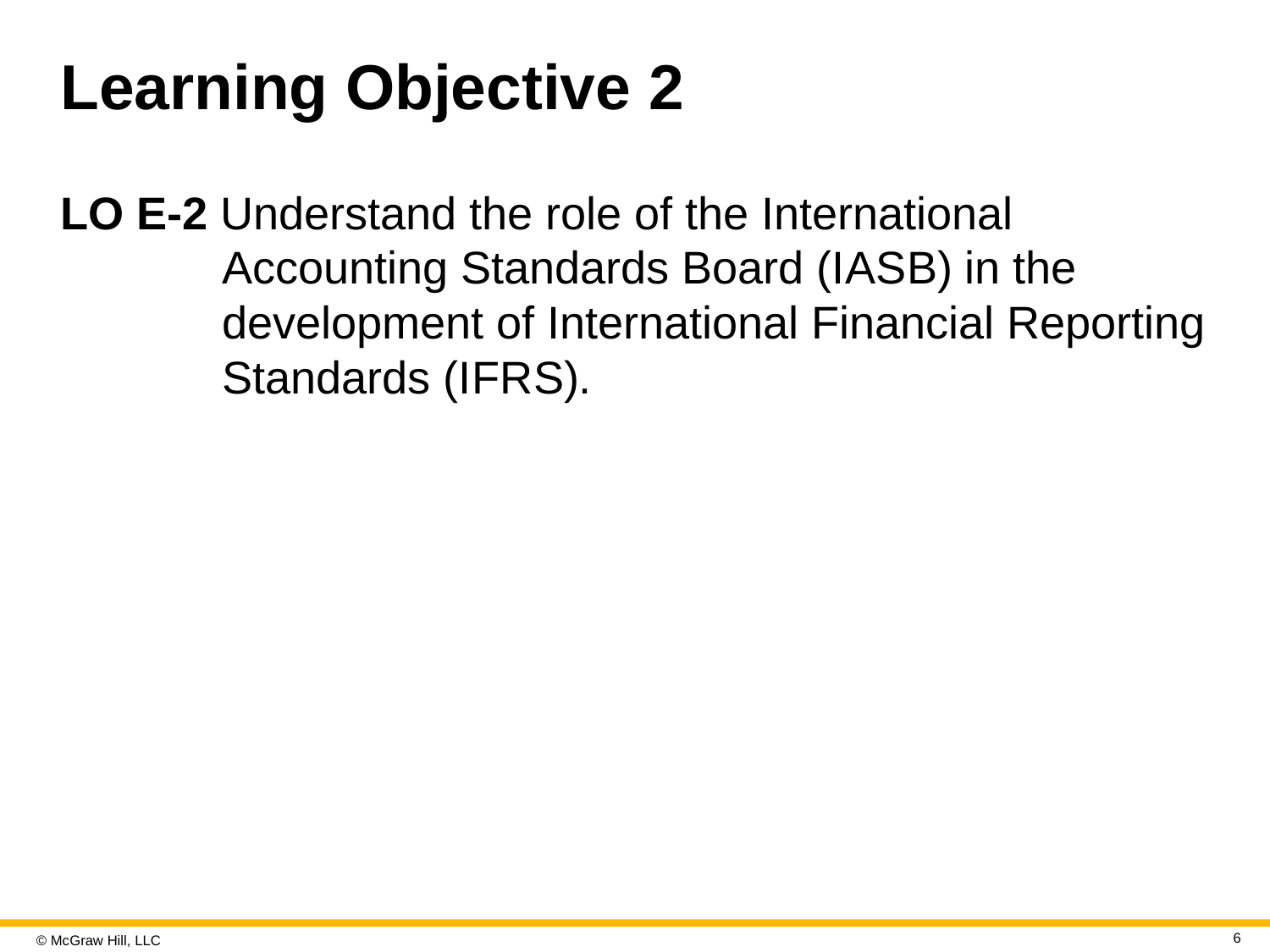

# Learning Objective 2
L O E-2 Understand the role of the International Accounting Standards Board (I A S B) in the development of International Financial Reporting Standards (I F R S).
6